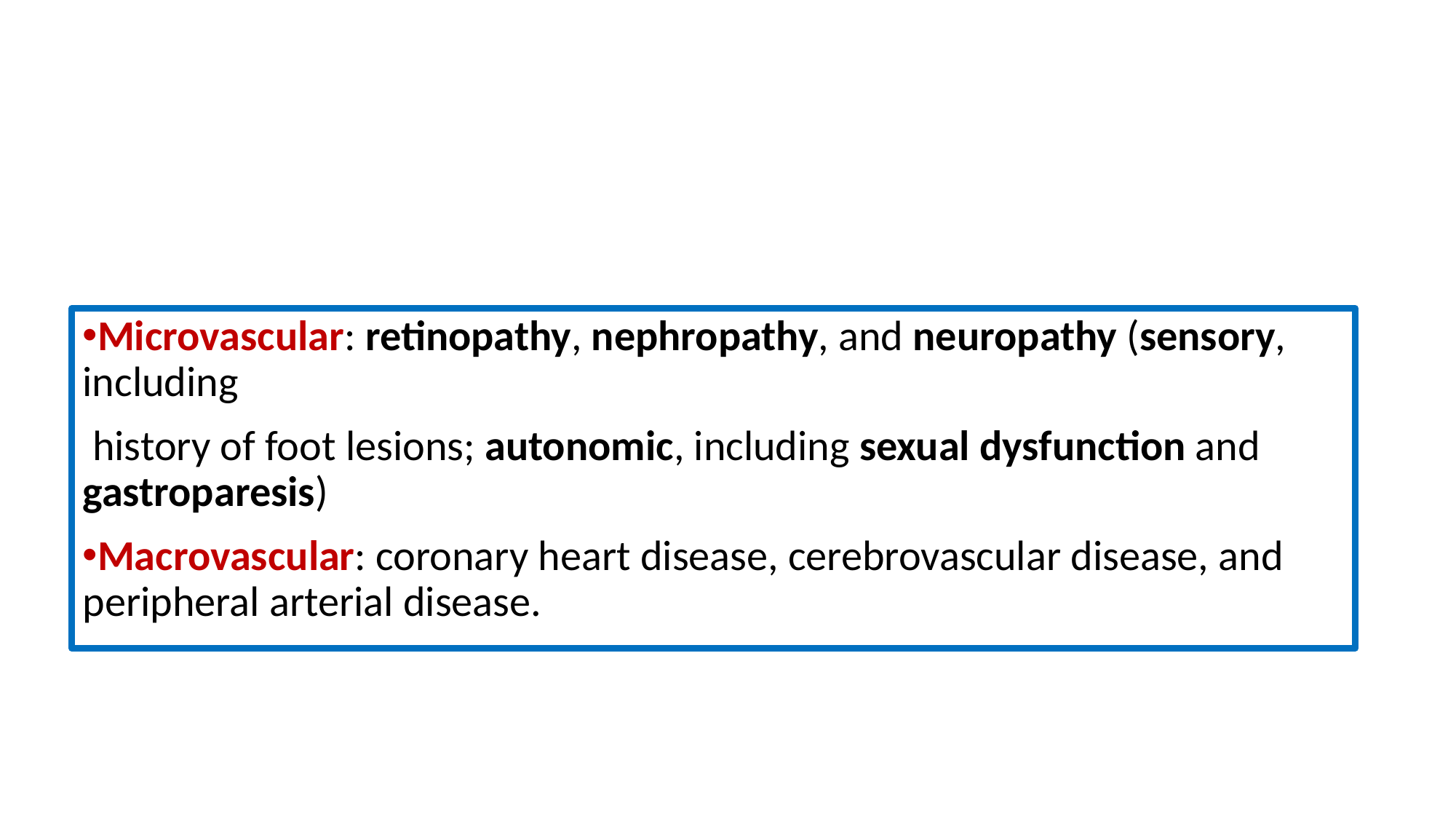

#
Microvascular: retinopathy, nephropathy, and neuropathy (sensory, including
 history of foot lesions; autonomic, including sexual dysfunction and gastroparesis)
Macrovascular: coronary heart disease, cerebrovascular disease, and peripheral arterial disease.